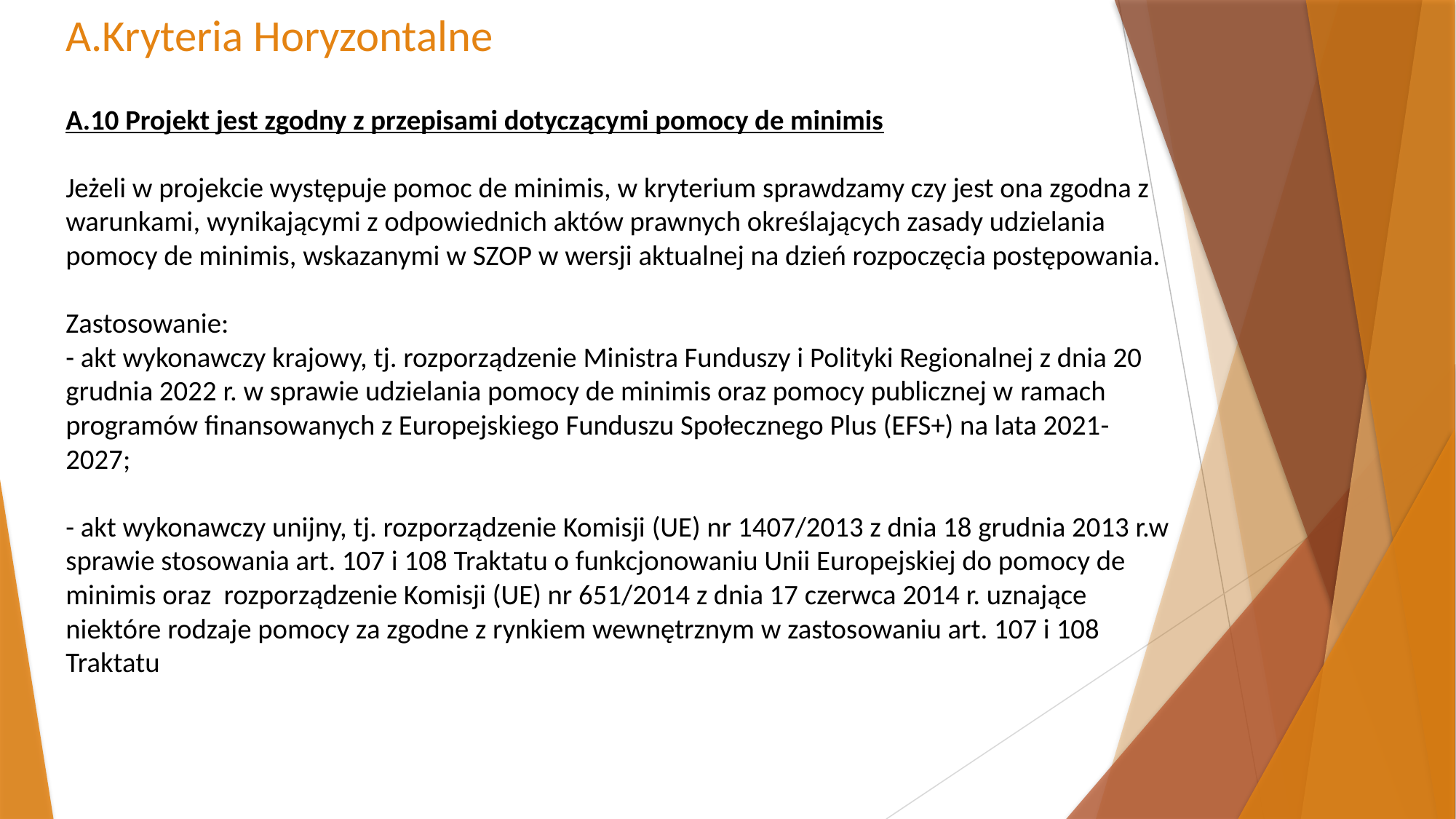

# A.Kryteria Horyzontalne A.10 Projekt jest zgodny z przepisami dotyczącymi pomocy de minimis Jeżeli w projekcie występuje pomoc de minimis, w kryterium sprawdzamy czy jest ona zgodna z warunkami, wynikającymi z odpowiednich aktów prawnych określających zasady udzielania pomocy de minimis, wskazanymi w SZOP w wersji aktualnej na dzień rozpoczęcia postępowania. Zastosowanie: - akt wykonawczy krajowy, tj. rozporządzenie Ministra Funduszy i Polityki Regionalnej z dnia 20 grudnia 2022 r. w sprawie udzielania pomocy de minimis oraz pomocy publicznej w ramach programów finansowanych z Europejskiego Funduszu Społecznego Plus (EFS+) na lata 2021-2027; - akt wykonawczy unijny, tj. rozporządzenie Komisji (UE) nr 1407/2013 z dnia 18 grudnia 2013 r.w sprawie stosowania art. 107 i 108 Traktatu o funkcjonowaniu Unii Europejskiej do pomocy de minimis oraz  rozporządzenie Komisji (UE) nr 651/2014 z dnia 17 czerwca 2014 r. uznające niektóre rodzaje pomocy za zgodne z rynkiem wewnętrznym w zastosowaniu art. 107 i 108 Traktatu